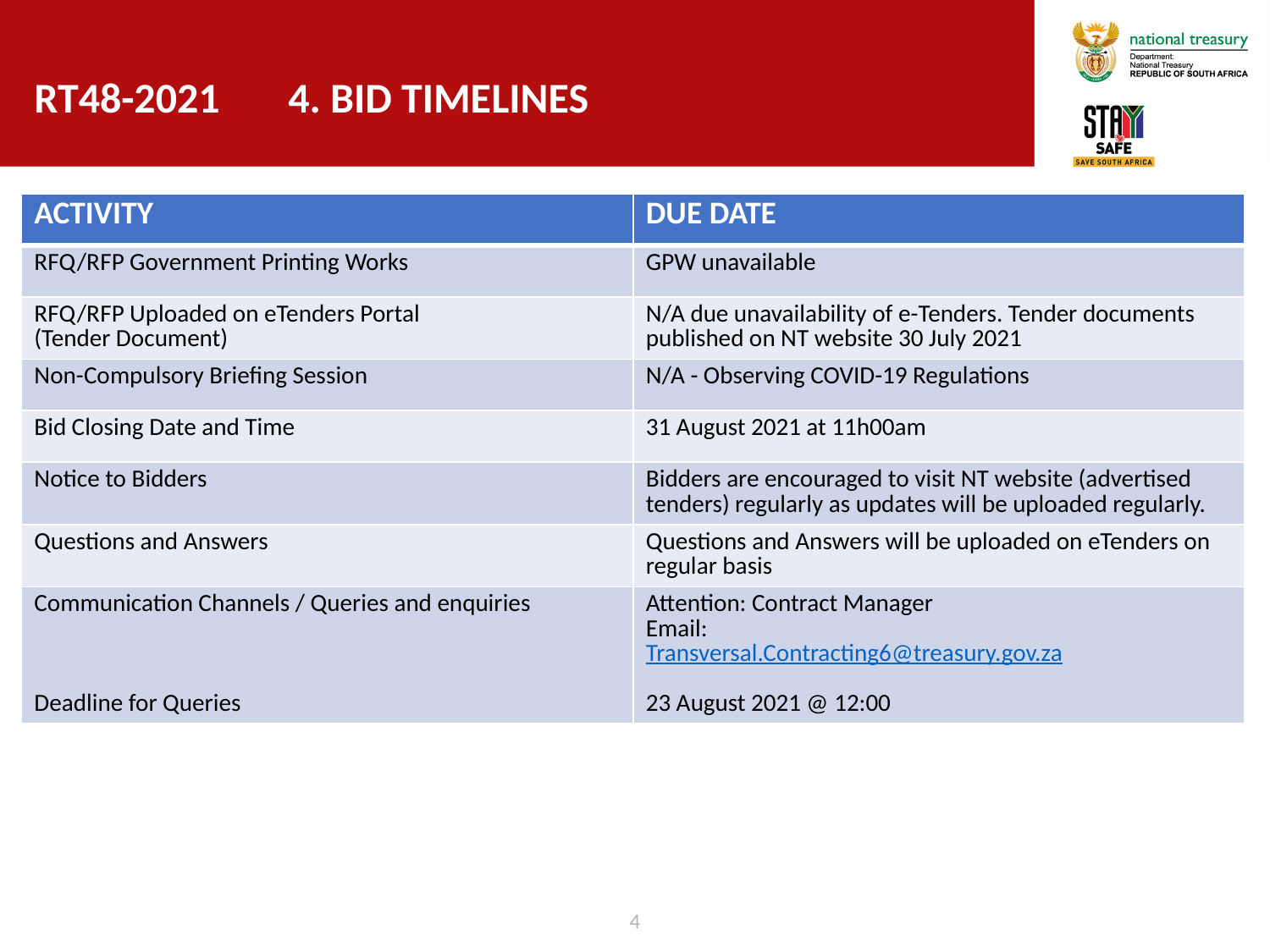

# RT48-2021 	4. BID TIMELINES
| ACTIVITY | DUE DATE |
| --- | --- |
| RFQ/RFP Government Printing Works | GPW unavailable |
| RFQ/RFP Uploaded on eTenders Portal (Tender Document) | N/A due unavailability of e-Tenders. Tender documents published on NT website 30 July 2021 |
| Non-Compulsory Briefing Session | N/A - Observing COVID-19 Regulations |
| Bid Closing Date and Time | 31 August 2021 at 11h00am |
| Notice to Bidders | Bidders are encouraged to visit NT website (advertised tenders) regularly as updates will be uploaded regularly. |
| Questions and Answers | Questions and Answers will be uploaded on eTenders on regular basis |
| Communication Channels / Queries and enquiries Deadline for Queries | Attention: Contract Manager Email: Transversal.Contracting6@treasury.gov.za 23 August 2021 @ 12:00 |
4